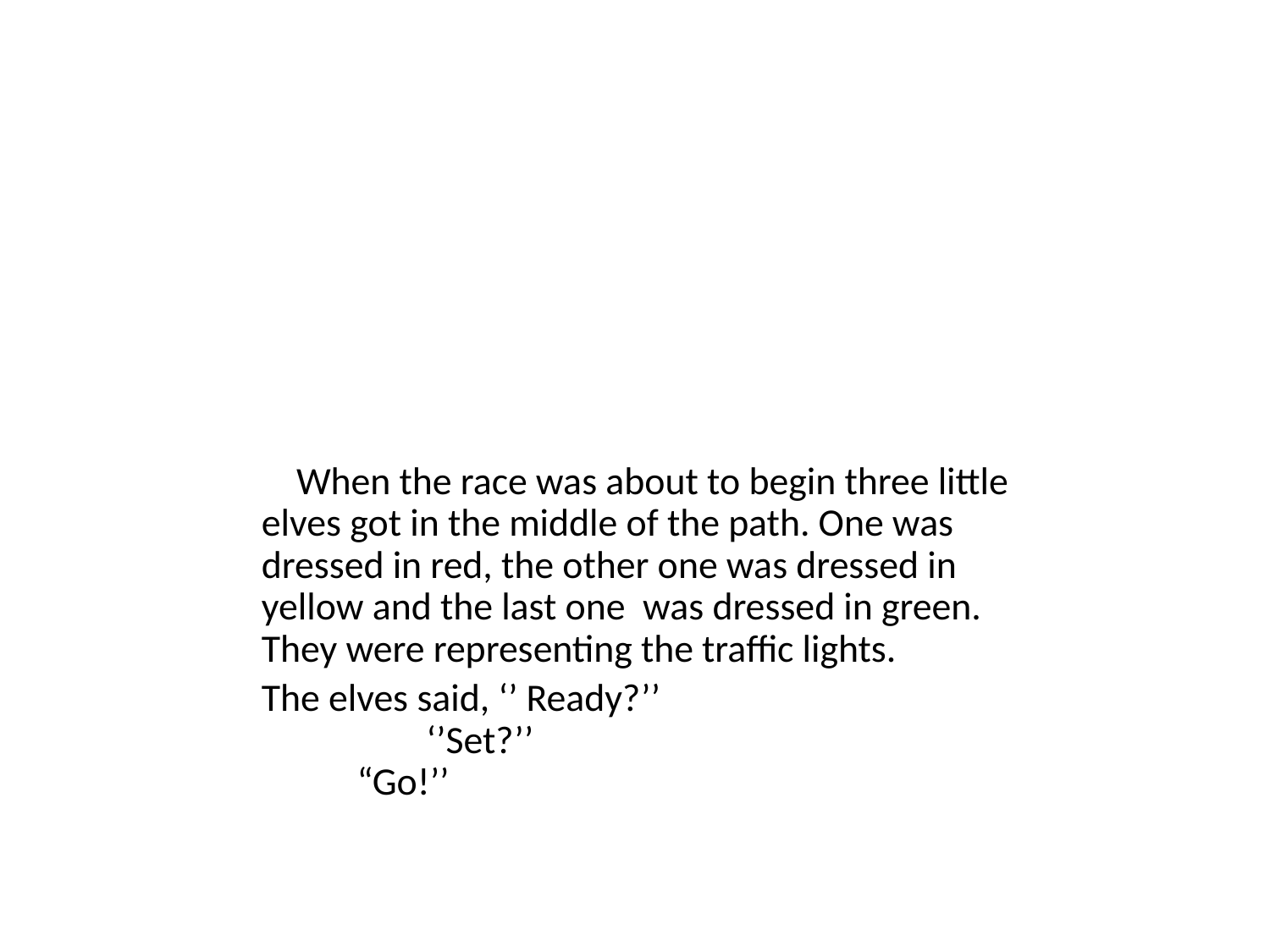

When the race was about to begin three little elves got in the middle of the path. One was dressed in red, the other one was dressed in yellow and the last one  was dressed in green. They were representing the traffic lights.
The elves said, ‘’ Ready?’’                                                               ‘’Set?’’                                                                     “Go!’’